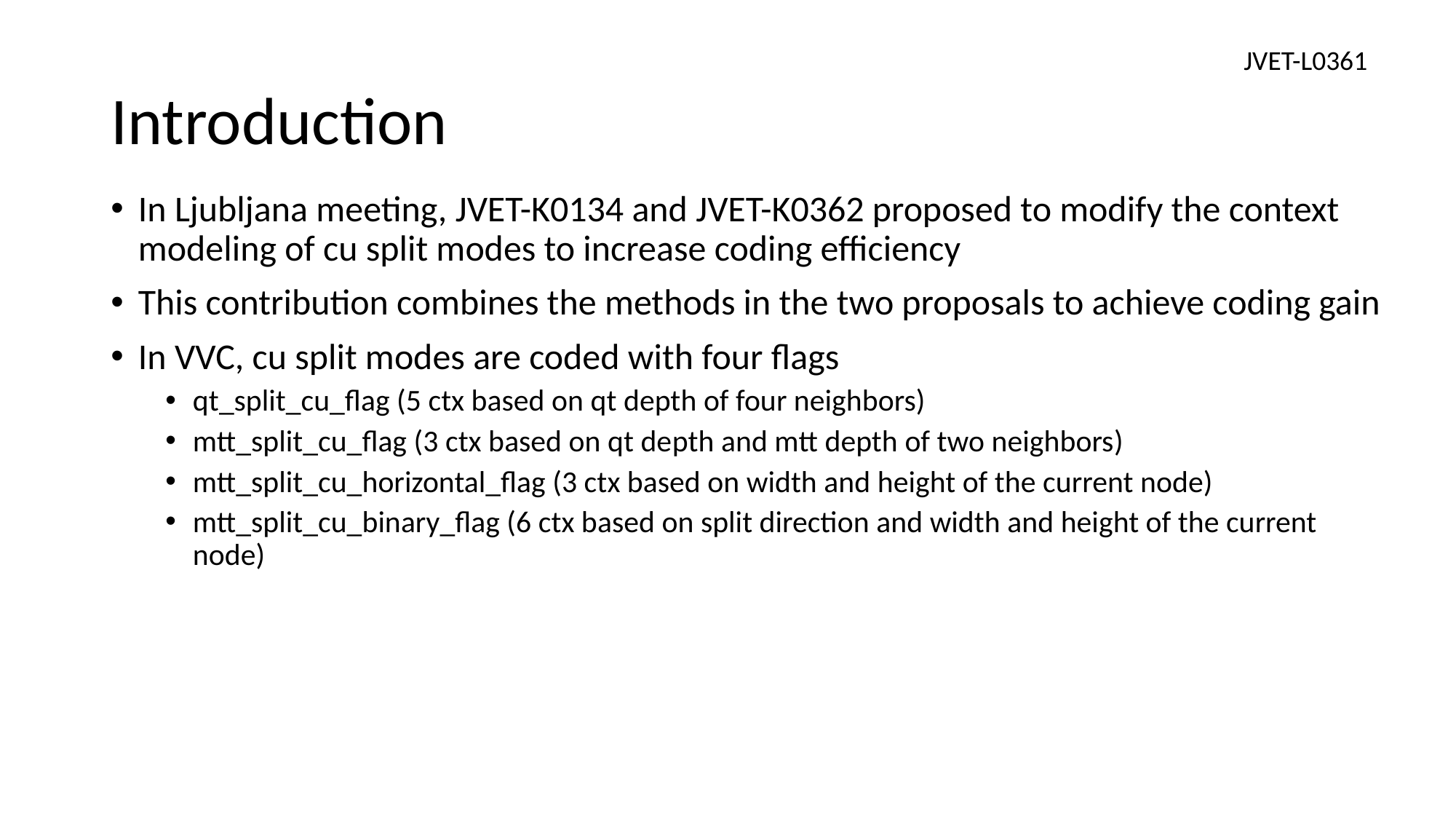

JVET-L0361
# Introduction
In Ljubljana meeting, JVET-K0134 and JVET-K0362 proposed to modify the context modeling of cu split modes to increase coding efficiency
This contribution combines the methods in the two proposals to achieve coding gain
In VVC, cu split modes are coded with four flags
qt_split_cu_flag (5 ctx based on qt depth of four neighbors)
mtt_split_cu_flag (3 ctx based on qt depth and mtt depth of two neighbors)
mtt_split_cu_horizontal_flag (3 ctx based on width and height of the current node)
mtt_split_cu_binary_flag (6 ctx based on split direction and width and height of the current node)